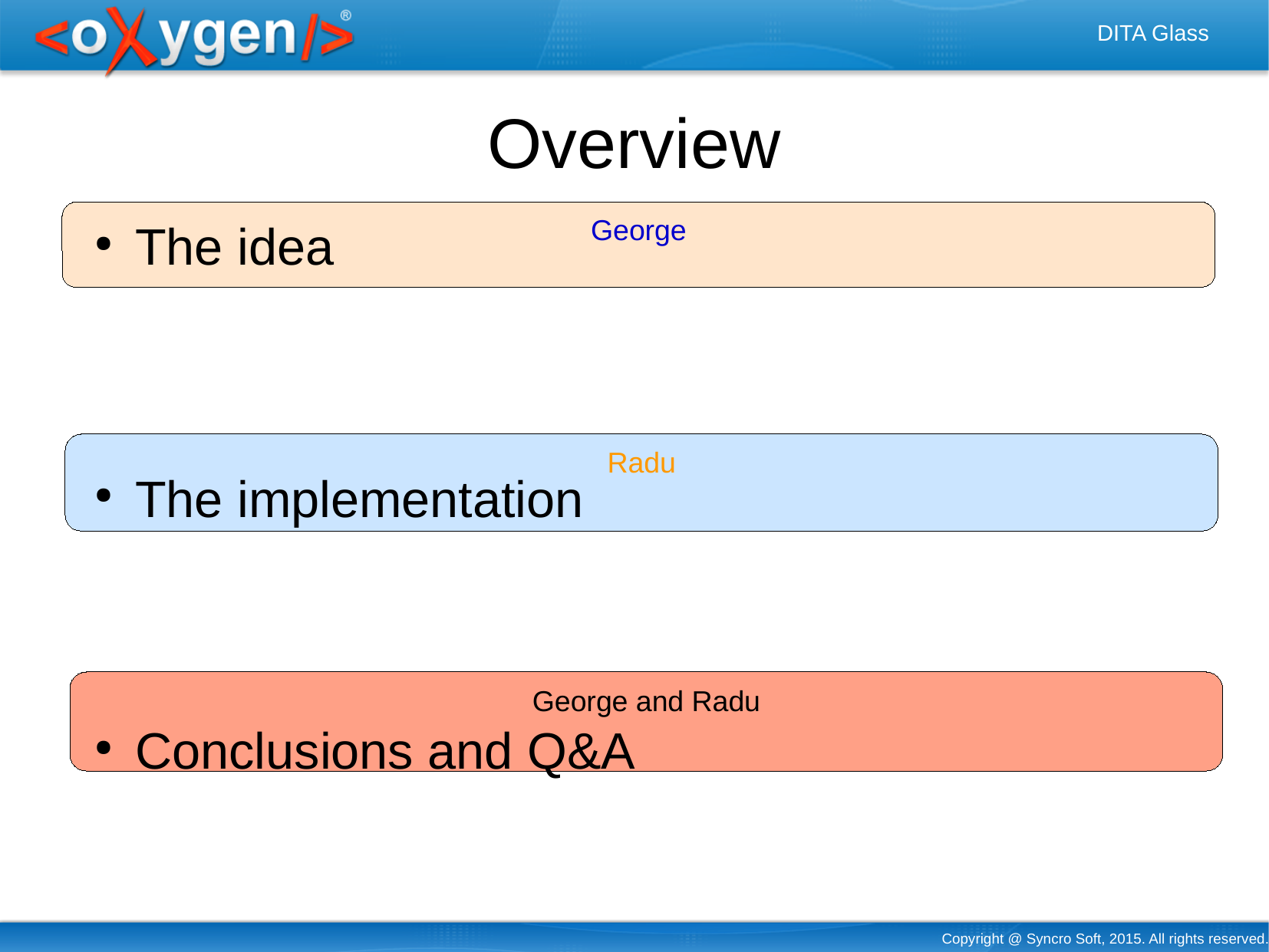

Overview
George
The idea

The implementation

Conclusions and Q&A
Radu
George and Radu